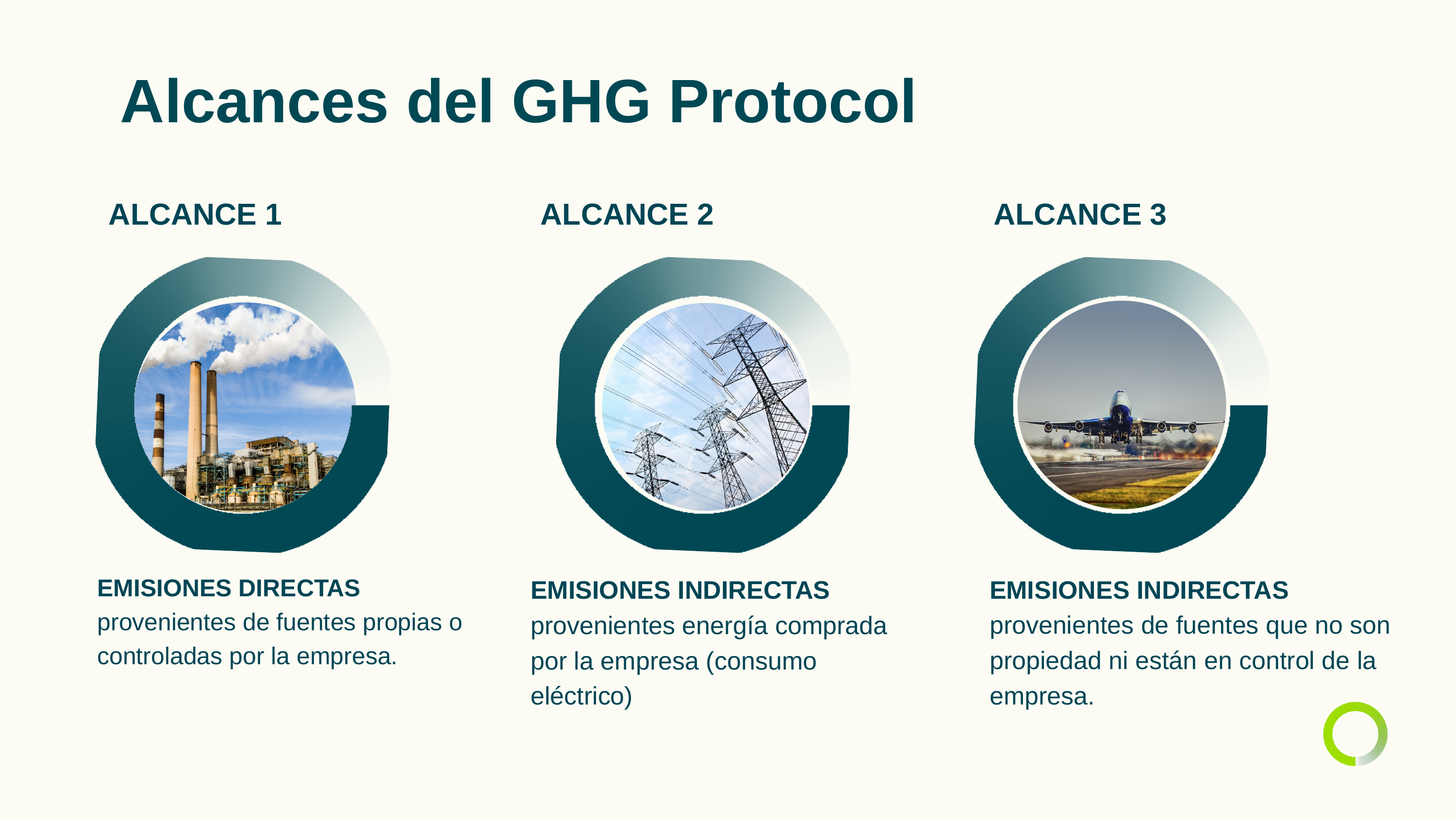

Alcances del GHG Protocol
ALCANCE 1
ALCANCE 2
ALCANCE 3

EMISIONES INDIRECTAS
provenientes energía comprada por la empresa (consumo eléctrico)
EMISIONES INDIRECTAS
provenientes de fuentes que no son propiedad ni están en control de la empresa.

EMISIONES DIRECTAS
provenientes de fuentes propias o controladas por la empresa.